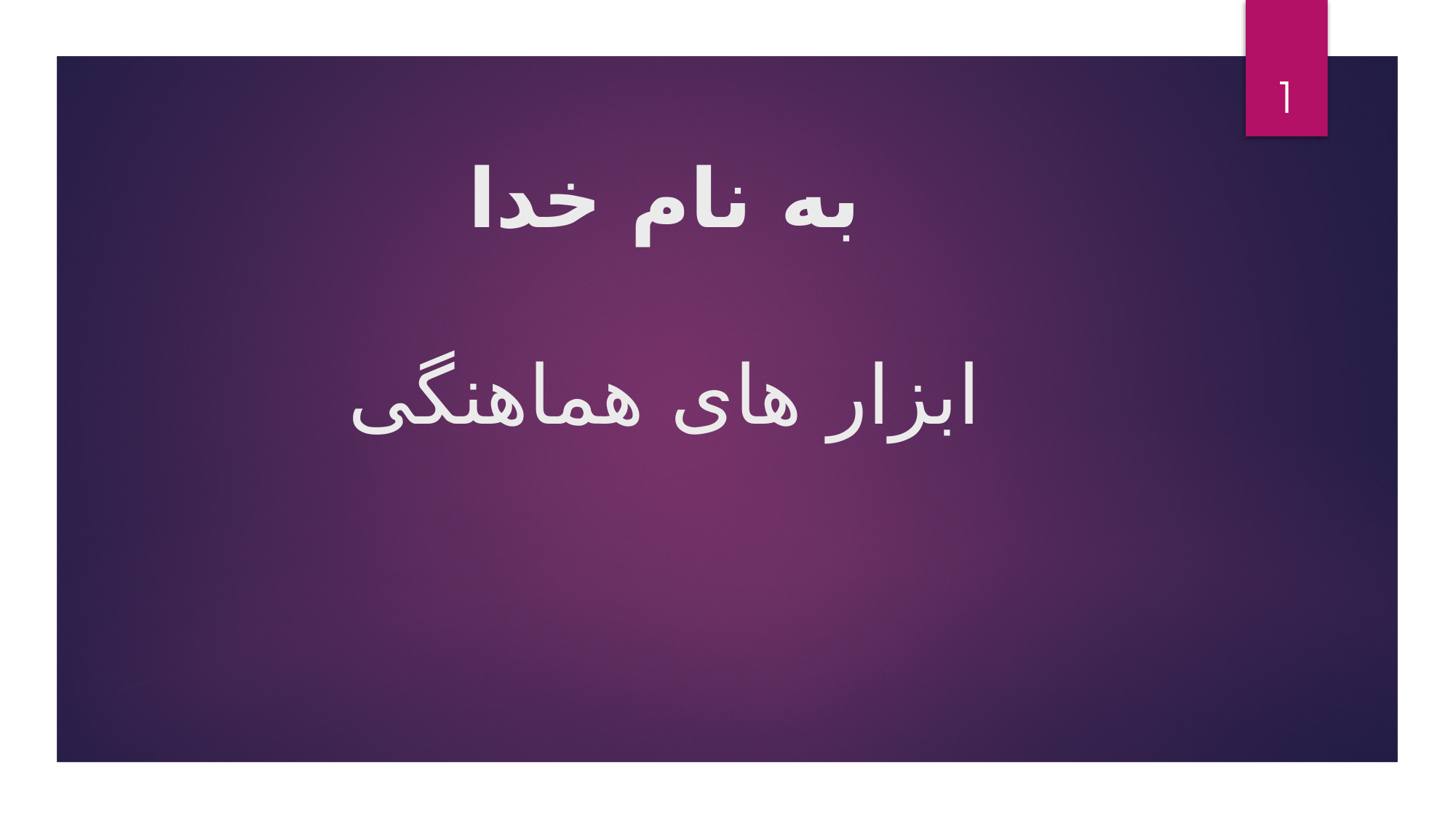

1
# به نام خدا ابزار های هماهنگی